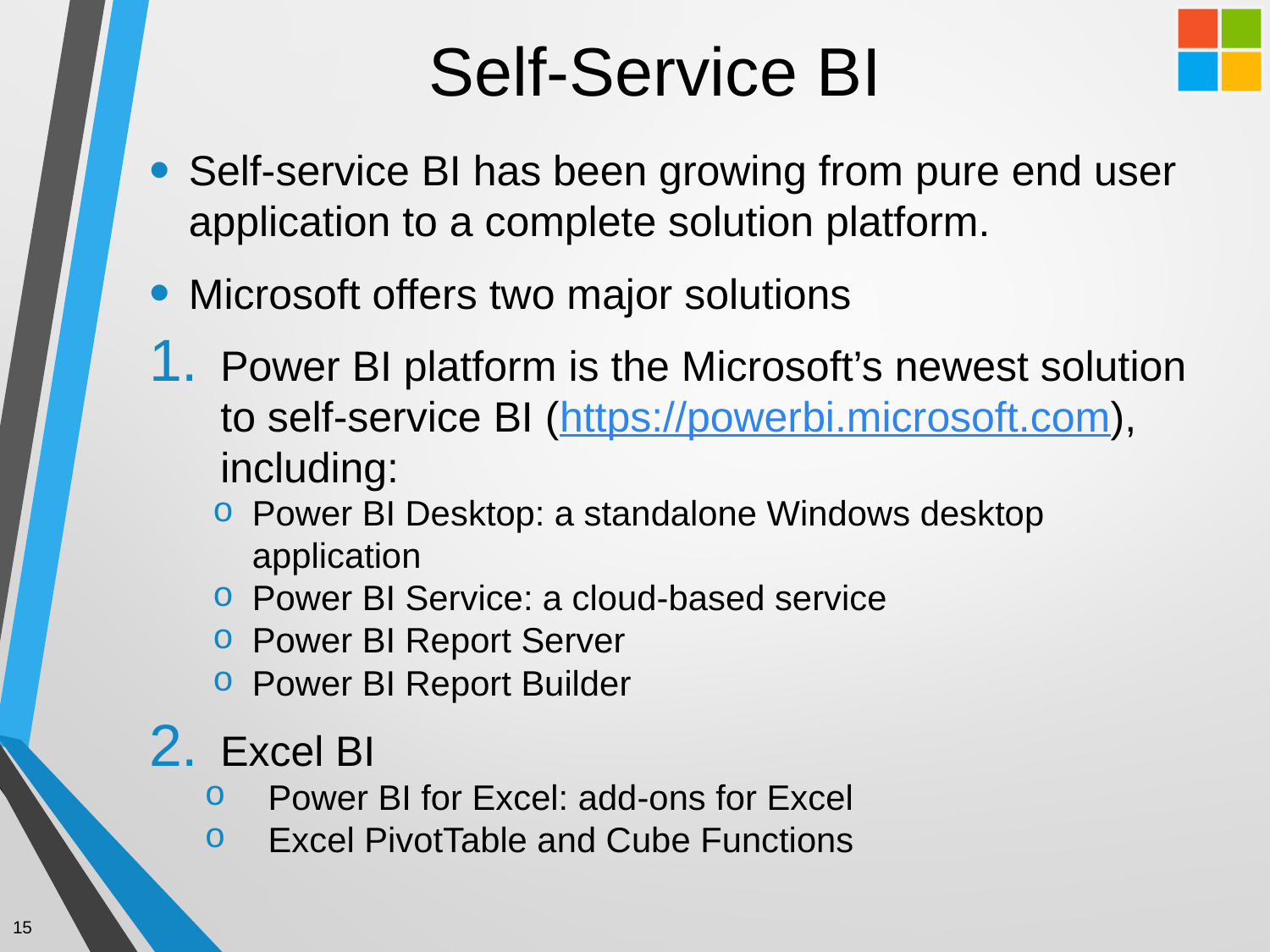

# Self-Service BI
Self-service BI has been growing from pure end user application to a complete solution platform.
Microsoft offers two major solutions
Power BI platform is the Microsoft’s newest solution to self-service BI (https://powerbi.microsoft.com),  including:
Power BI Desktop: a standalone Windows desktop application
Power BI Service: a cloud-based service
Power BI Report Server
Power BI Report Builder
Excel BI
Power BI for Excel: add-ons for Excel
Excel PivotTable and Cube Functions
15